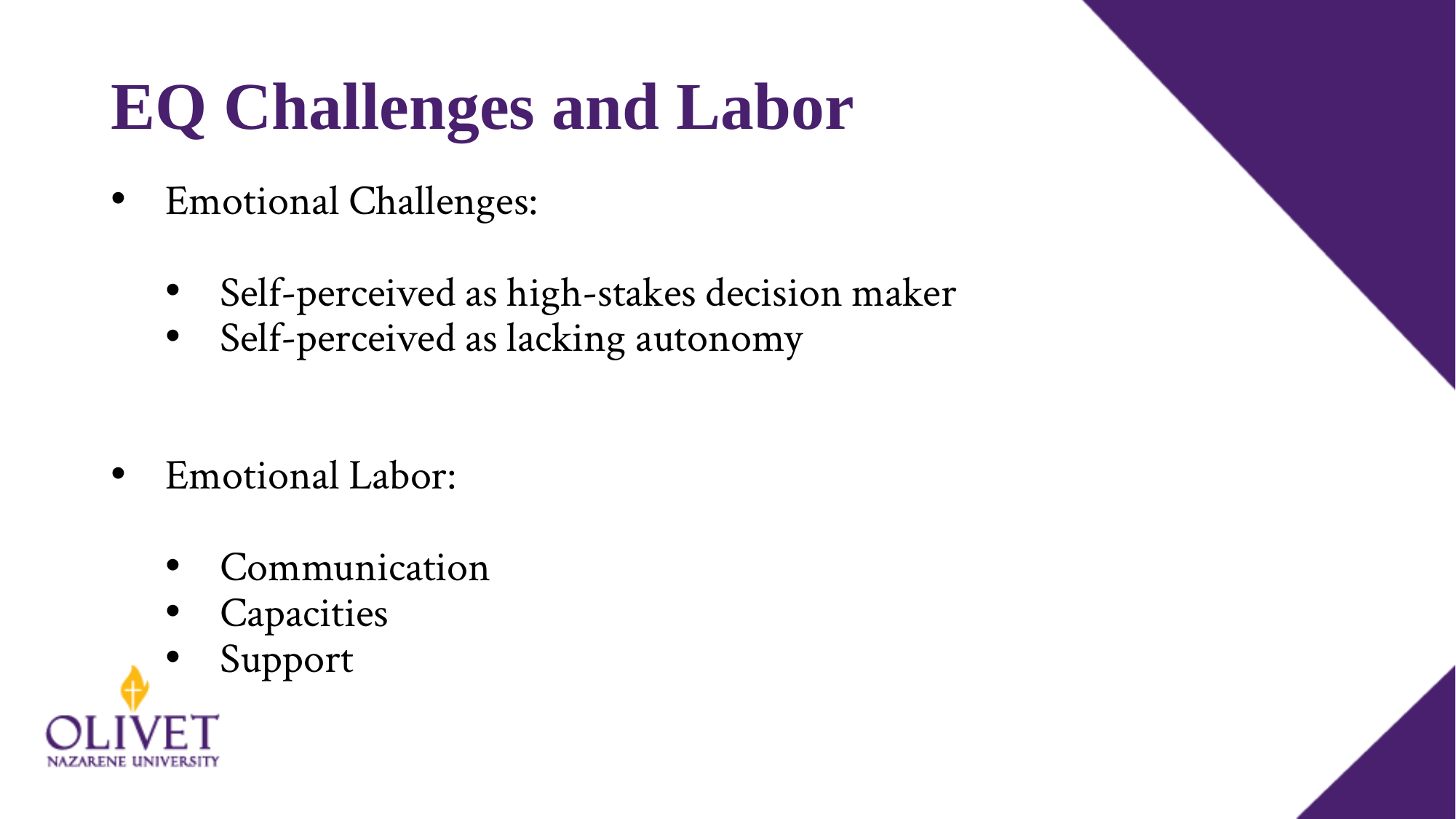

# EQ Challenges and Labor
Emotional Challenges:

Self-perceived as high-stakes decision maker
Self-perceived as lacking autonomy

Emotional Labor:

Communication
Capacities
Support